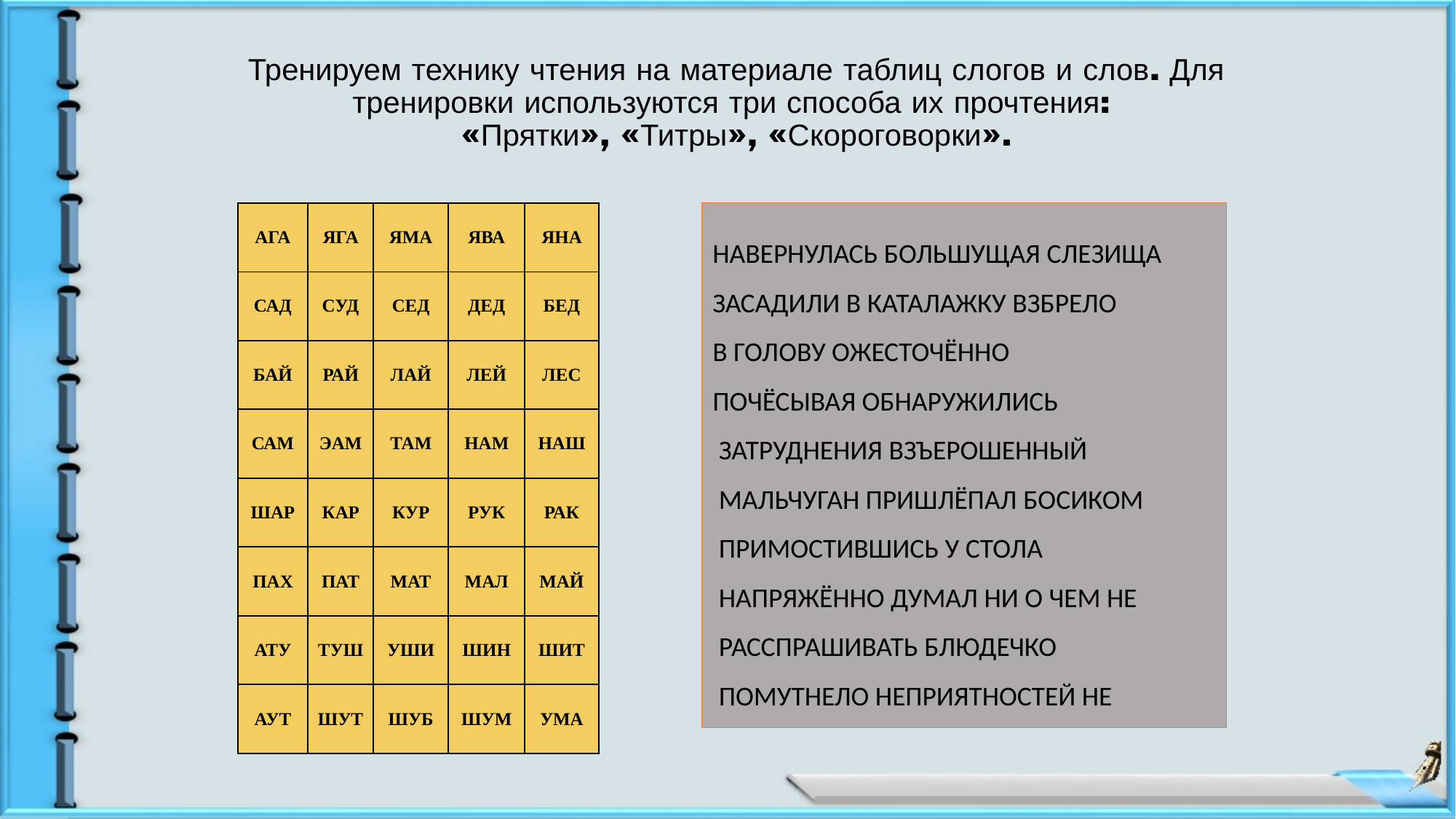

# Тренируем технику чтения на материале таблиц слогов и слов. Для тренировки используются три способа их прочтения: «Прятки», «Титры», «Скороговорки».
| АГА | ЯГА | ЯМА | ЯВА | ЯНА |
| --- | --- | --- | --- | --- |
| САД | СУД | СЕД | ДЕД | БЕД |
| БАЙ | РАЙ | ЛАЙ | ЛЕЙ | ЛЕС |
| САМ | ЭАМ | ТАМ | НАМ | НАШ |
| ШАР | КАР | КУР | РУК | РАК |
| ПАХ | ПАТ | МАТ | МАЛ | МАЙ |
| АТУ | ТУШ | УШИ | ШИН | ШИТ |
| АУТ | ШУТ | ШУБ | ШУМ | УМА |
навернулась большущая слезища
засадили в каталажку взбрело
в голову ожесточённо
почёсывая обнаружились
 затруднения взъерошенный
 мальчуган пришлёпал босиком
 примостившись у стола
 напряжённо думал ни о чем не
 расспрашивать блюдечко
 помутнело неприятностей не